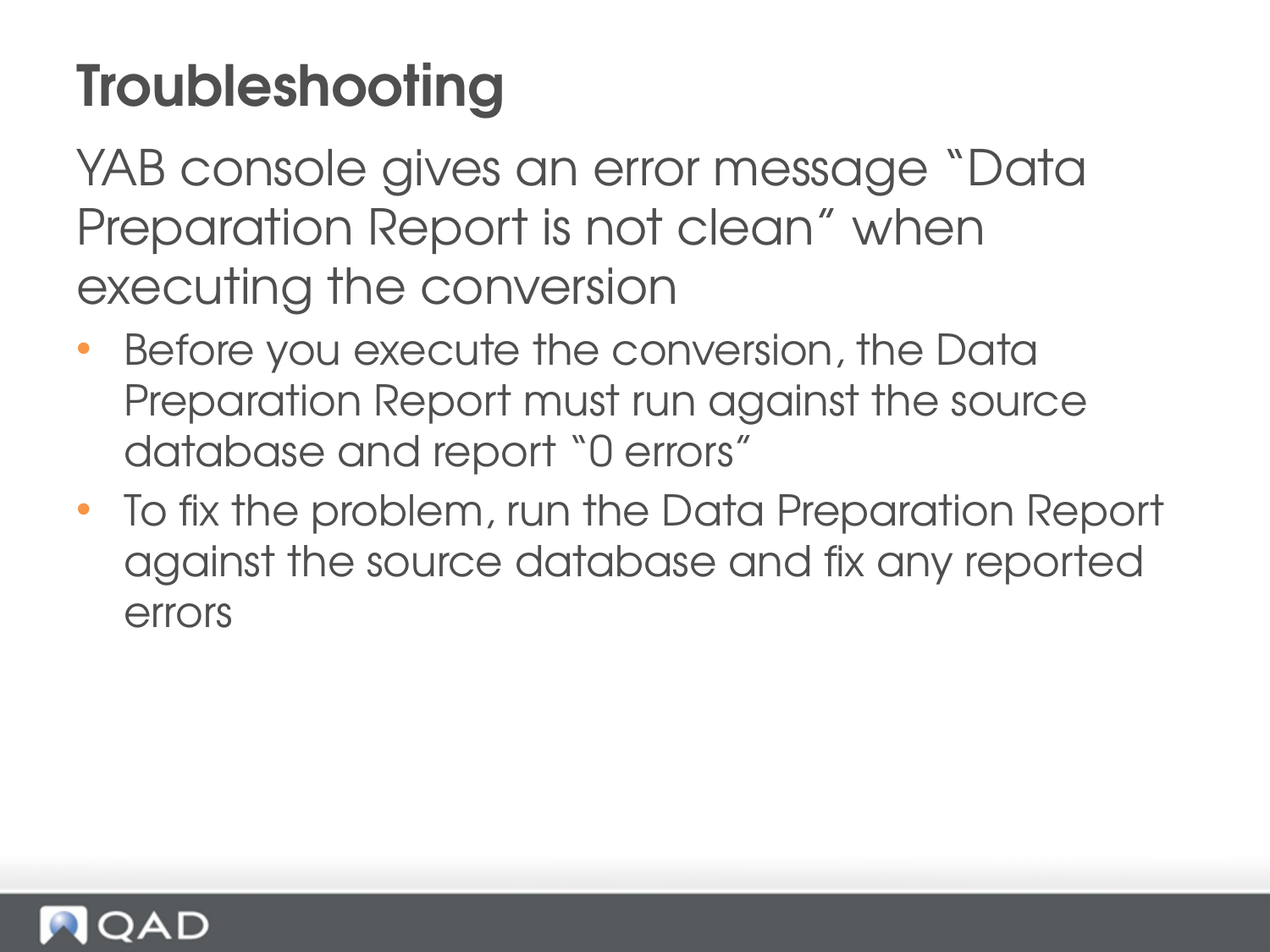

# Troubleshooting
YAB console gives an error message “Data Preparation Report is not clean” when executing the conversion
Before you execute the conversion, the Data Preparation Report must run against the source database and report “0 errors”
To fix the problem, run the Data Preparation Report against the source database and fix any reported errors